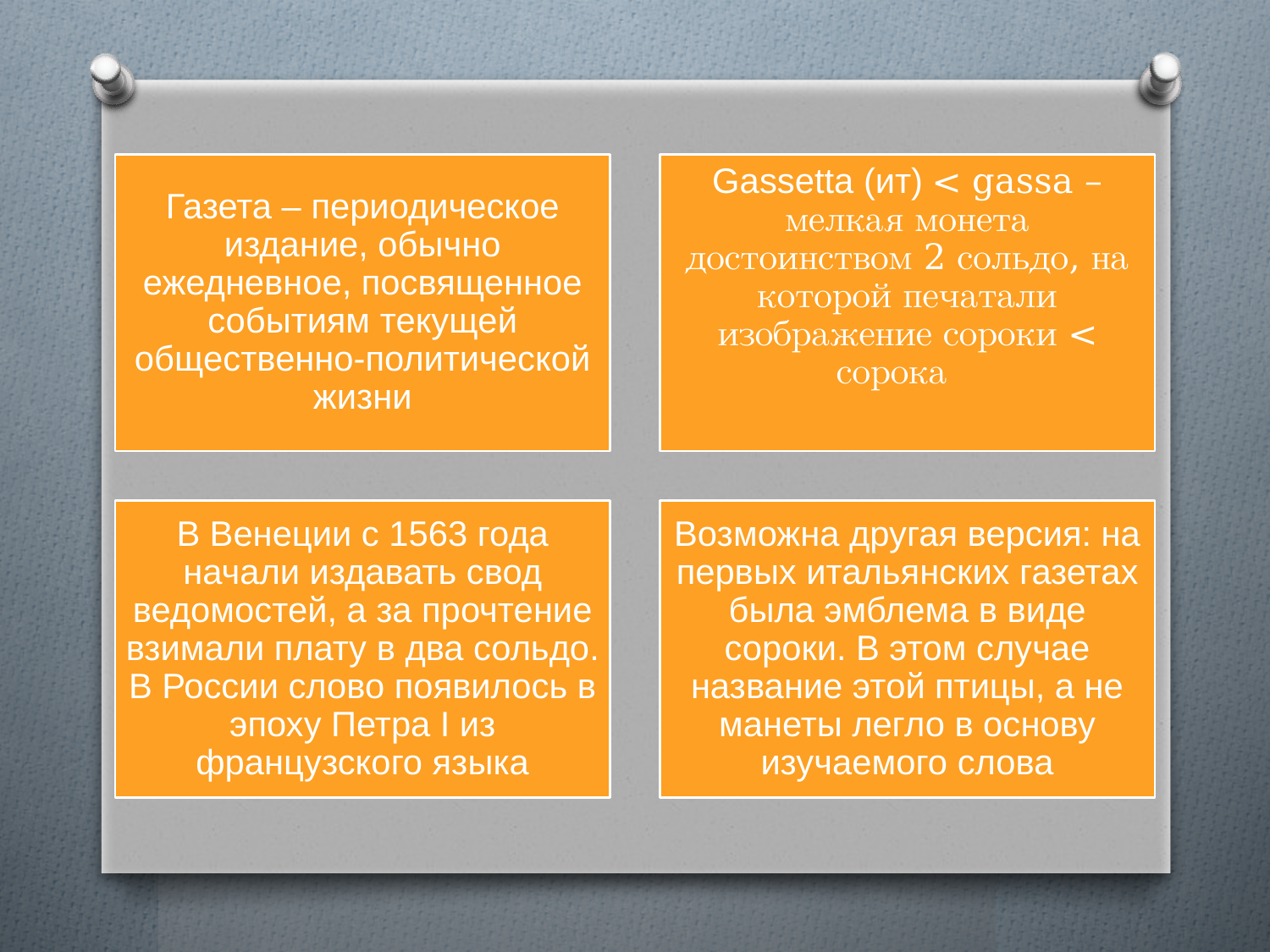

Газета – периодическое издание, обычно ежедневное, посвященное событиям текущей общественно-политической жизни
Gassetta (ит) < gassa – мелкая монета достоинством 2 сольдо, на которой печатали изображение сороки < сорока

В Венеции с 1563 года начали издавать свод ведомостей, а за прочтение взимали плату в два сольдо. В России слово появилось в эпоху Петра I из французского языка
Возможна другая версия: на первых итальянских газетах была эмблема в виде сороки. В этом случае название этой птицы, а не манеты легло в основу изучаемого слова